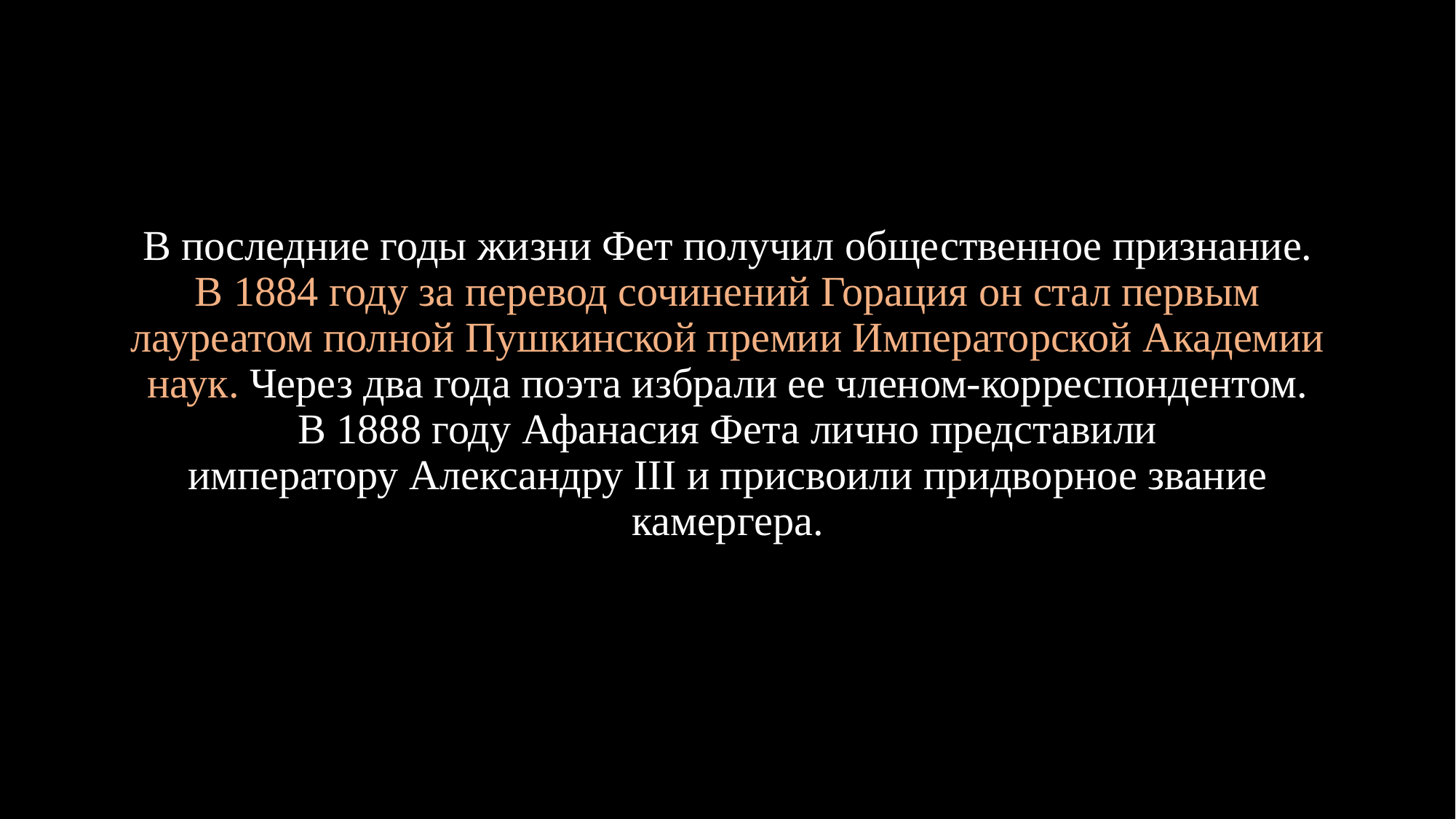

В последние годы жизни Фет получил общественное признание. В 1884 году за перевод сочинений Горация он стал первым лауреатом полной Пушкинской премии Императорской Академии наук. Через два года поэта избрали ее членом-корреспондентом. В 1888 году Афанасия Фета лично представили императору Александру III и присвоили придворное звание камергера.